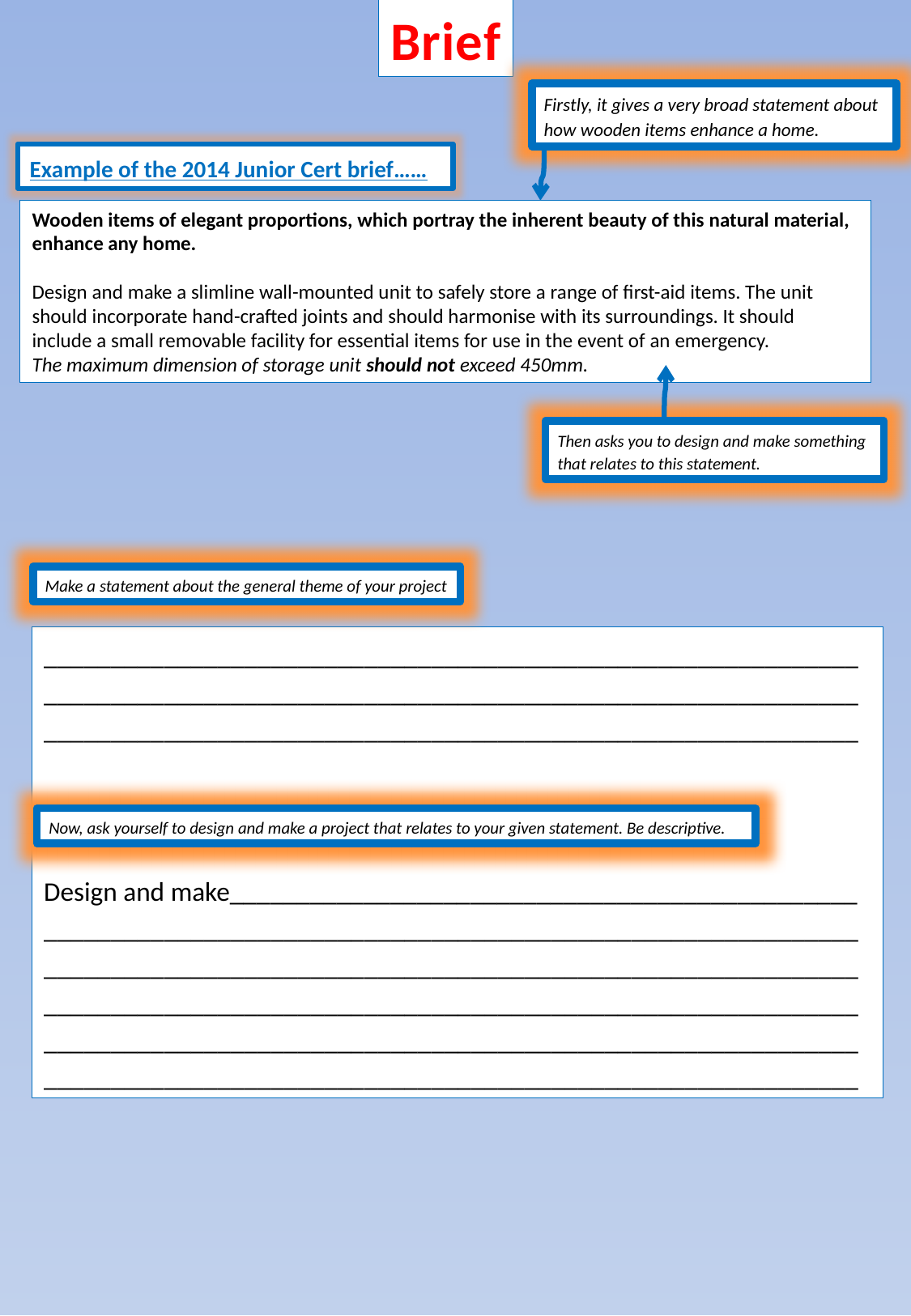

Brief
Firstly, it gives a very broad statement about how wooden items enhance a home.
Example of the 2014 Junior Cert brief……
Wooden items of elegant proportions, which portray the inherent beauty of this natural material, enhance any home.

Design and make a slimline wall-mounted unit to safely store a range of first-aid items. The unit should incorporate hand-crafted joints and should harmonise with its surroundings. It should include a small removable facility for essential items for use in the event of an emergency.
The maximum dimension of storage unit should not exceed 450mm.
Then asks you to design and make something that relates to this statement.
Make a statement about the general theme of your project
_______________________________________________________________________________________________________________________________________________________________________________________

Design and make_______________________________________________ _________________________________________________________________________________________________________________________________________________________________________________________________________________________________________________________________________________________________________________
Now, ask yourself to design and make a project that relates to your given statement. Be descriptive.